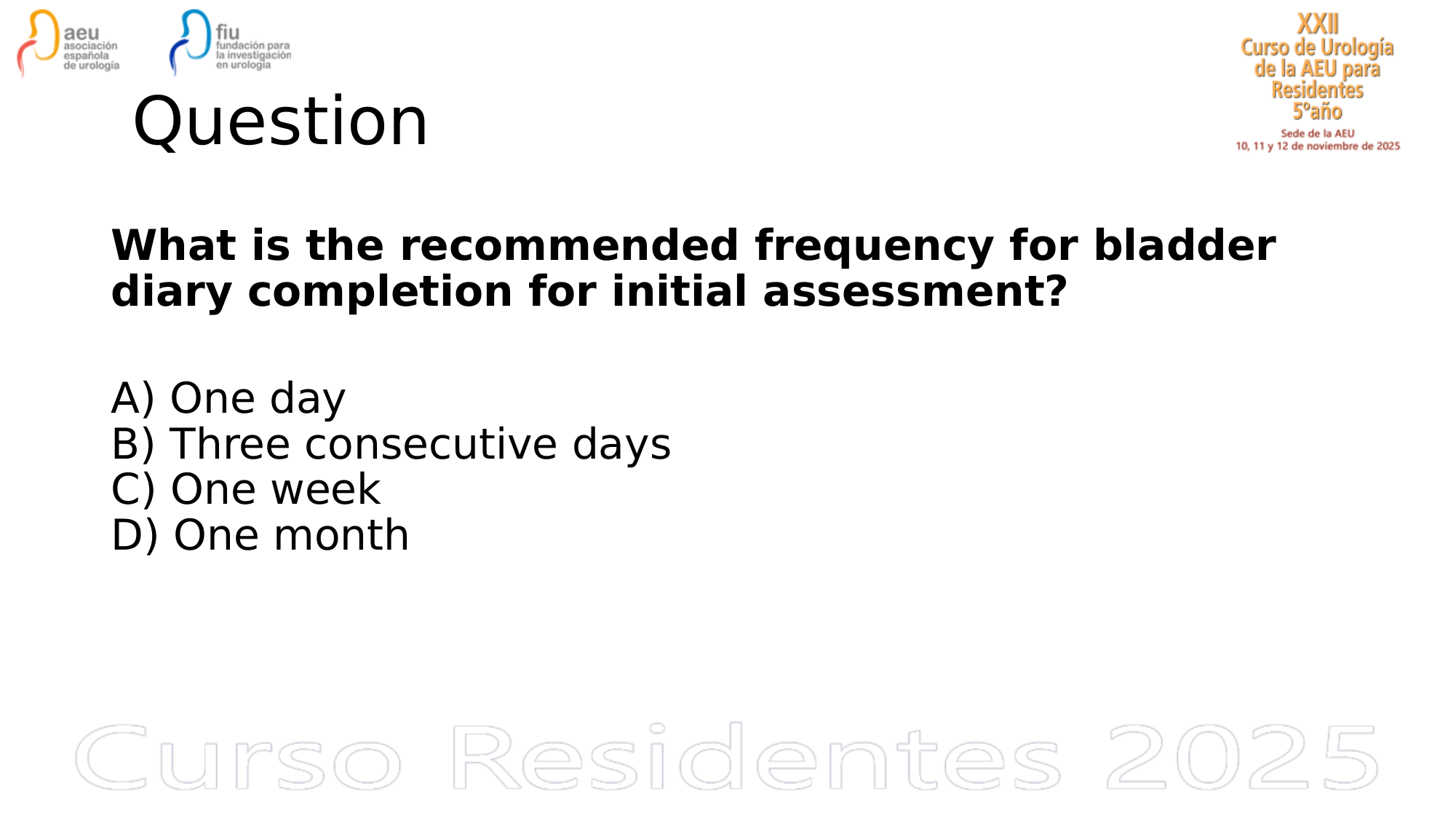

# Question
What is the recommended frequency for bladder diary completion for initial assessment?
A) One day
B) Three consecutive days
C) One week
D) One month